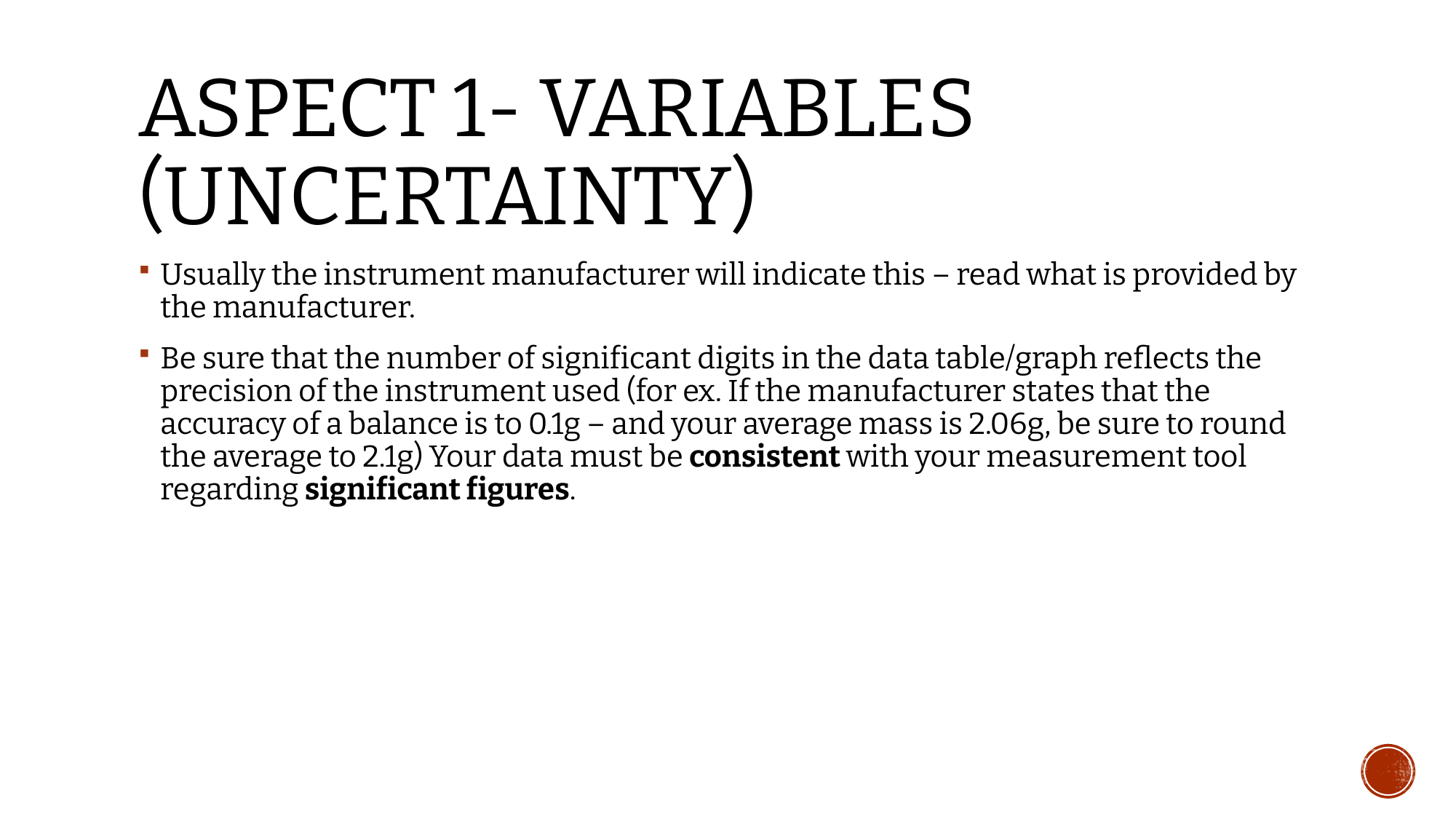

# Aspect 1- variables (uncertainty)
Usually the instrument manufacturer will indicate this – read what is provided by the manufacturer.
Be sure that the number of significant digits in the data table/graph reflects the precision of the instrument used (for ex. If the manufacturer states that the accuracy of a balance is to 0.1g – and your average mass is 2.06g, be sure to round the average to 2.1g) Your data must be consistent with your measurement tool regarding significant figures.